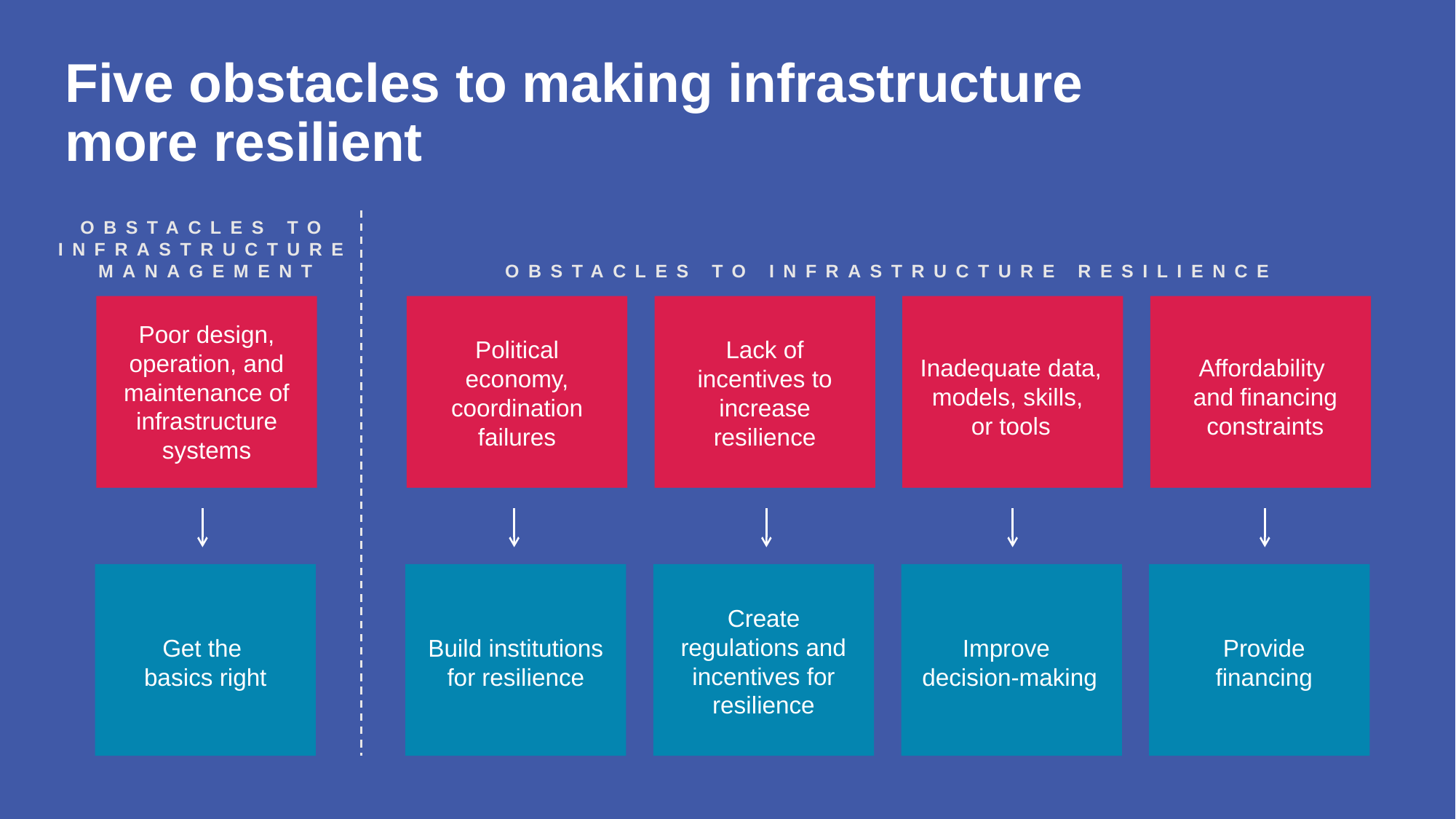

Five obstacles to making infrastructure more resilient
OBSTACLES TO INFRASTRUCTURE MANAGEMENT
OBSTACLES TO INFRASTRUCTURE RESILIENCE

Poor design, operation, and maintenance of infrastructure systems

Political economy, coordination failures

Lack of incentives to increase resilience

Inadequate data, models, skills,
or tools

Affordability
and financing constraints

Create regulations and incentives for resilience

Get the
basics right

Build institutions for resilience

Improve
decision-making

Provide
financing